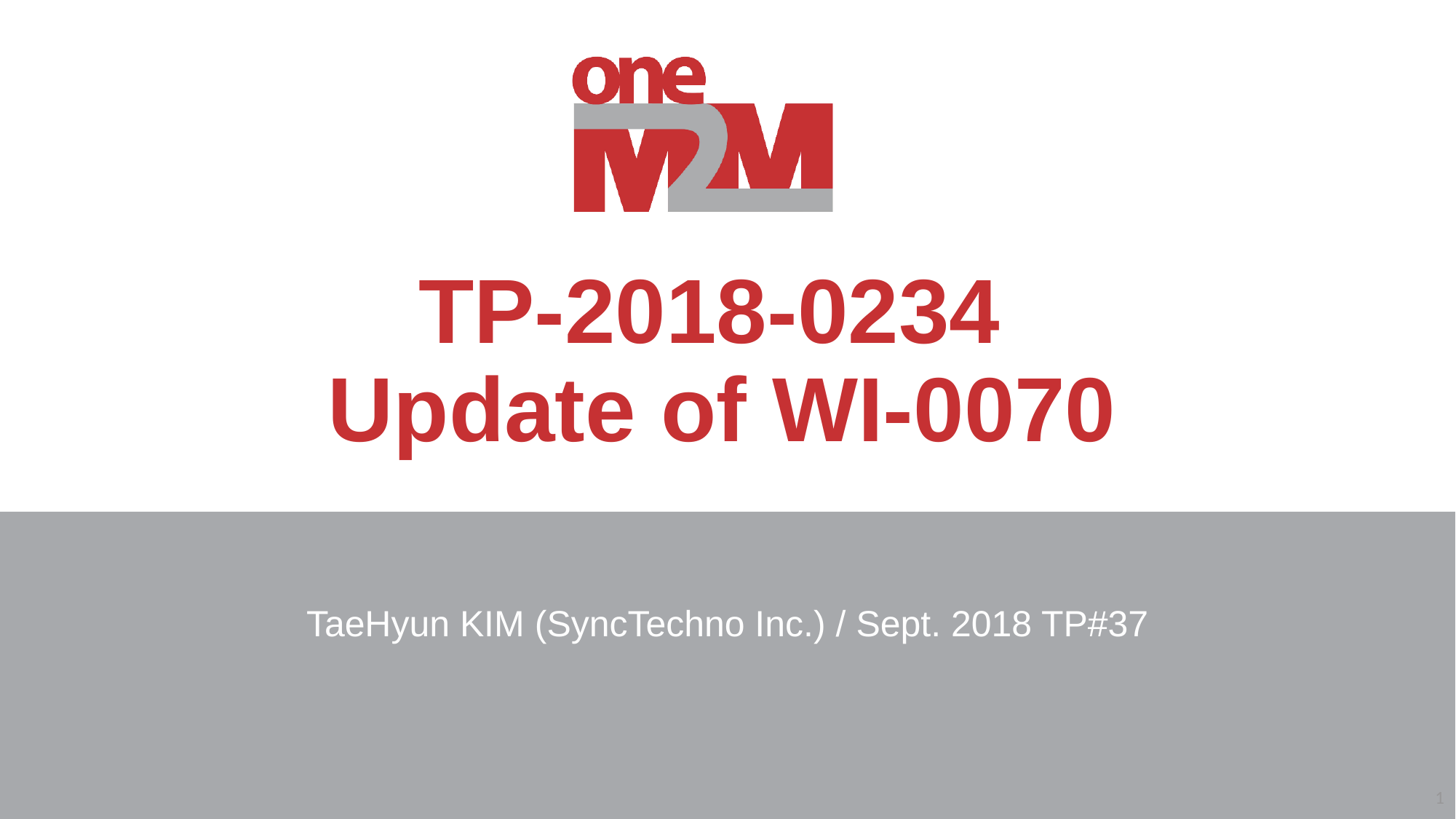

# TP-2018-0234 Update of WI-0070
TaeHyun KIM (SyncTechno Inc.) / Sept. 2018 TP#37
1